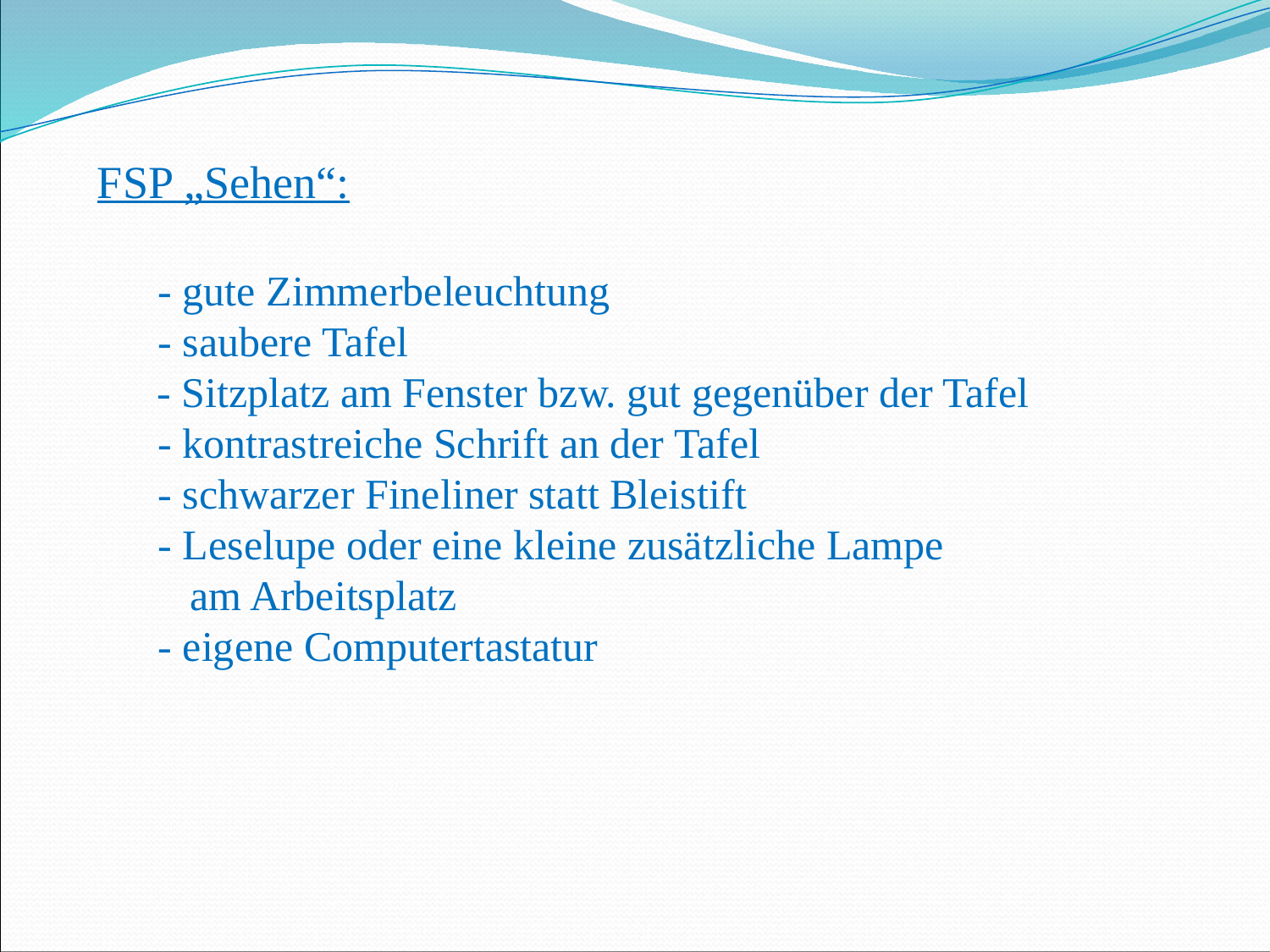

- gute Zimmerbeleuchtung
	- saubere Tafel
          - Sitzplatz am Fenster bzw. gut gegenüber der Tafel
	- kontrastreiche Schrift an der Tafel
	- schwarzer Fineliner statt Bleistift
	- Leselupe oder eine kleine zusätzliche Lampe
	   am Arbeitsplatz
	- eigene Computertastatur
FSP „Sehen“: